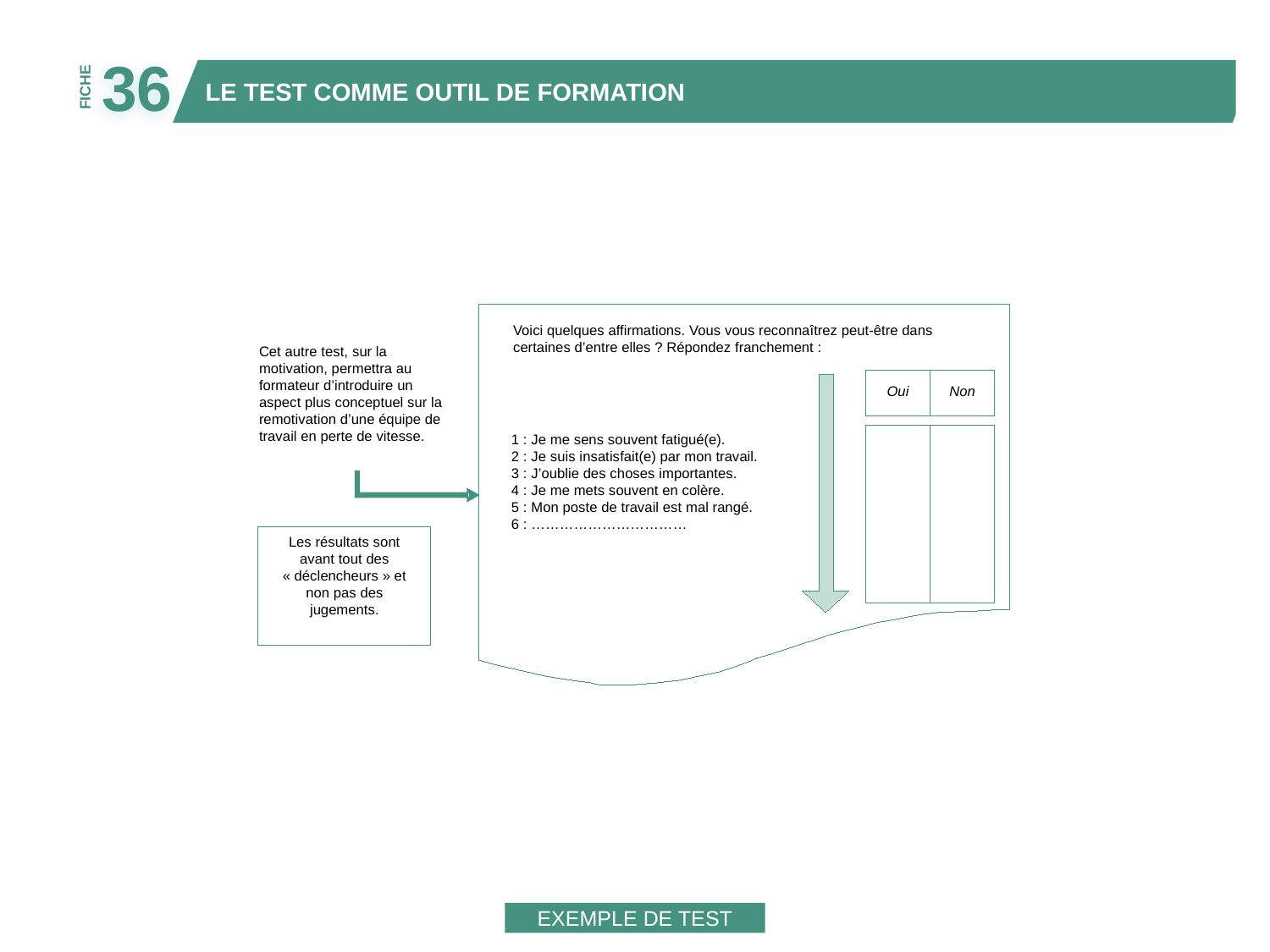

36

LE TEST COMME OUTIL DE FORMATION
FICHE

Voici quelques affirmations. Vous vous reconnaîtrez peut-être dans
certaines d’entre elles ? Répondez franchement :
Cet autre test, sur la
motivation, permettra au
formateur d’introduire un
aspect plus conceptuel sur la
remotivation d’une équipe de
travail en perte de vitesse.

Oui
Non

1 : Je me sens souvent fatigué(e).
2 : Je suis insatisfait(e) par mon travail.
3 : J’oublie des choses importantes.
4 : Je me mets souvent en colère.
5 : Mon poste de travail est mal rangé.
6 : ……………………………

Les résultats sont
avant tout des
« déclencheurs » et
non pas des
jugements.
EXEMPLE DE TEST